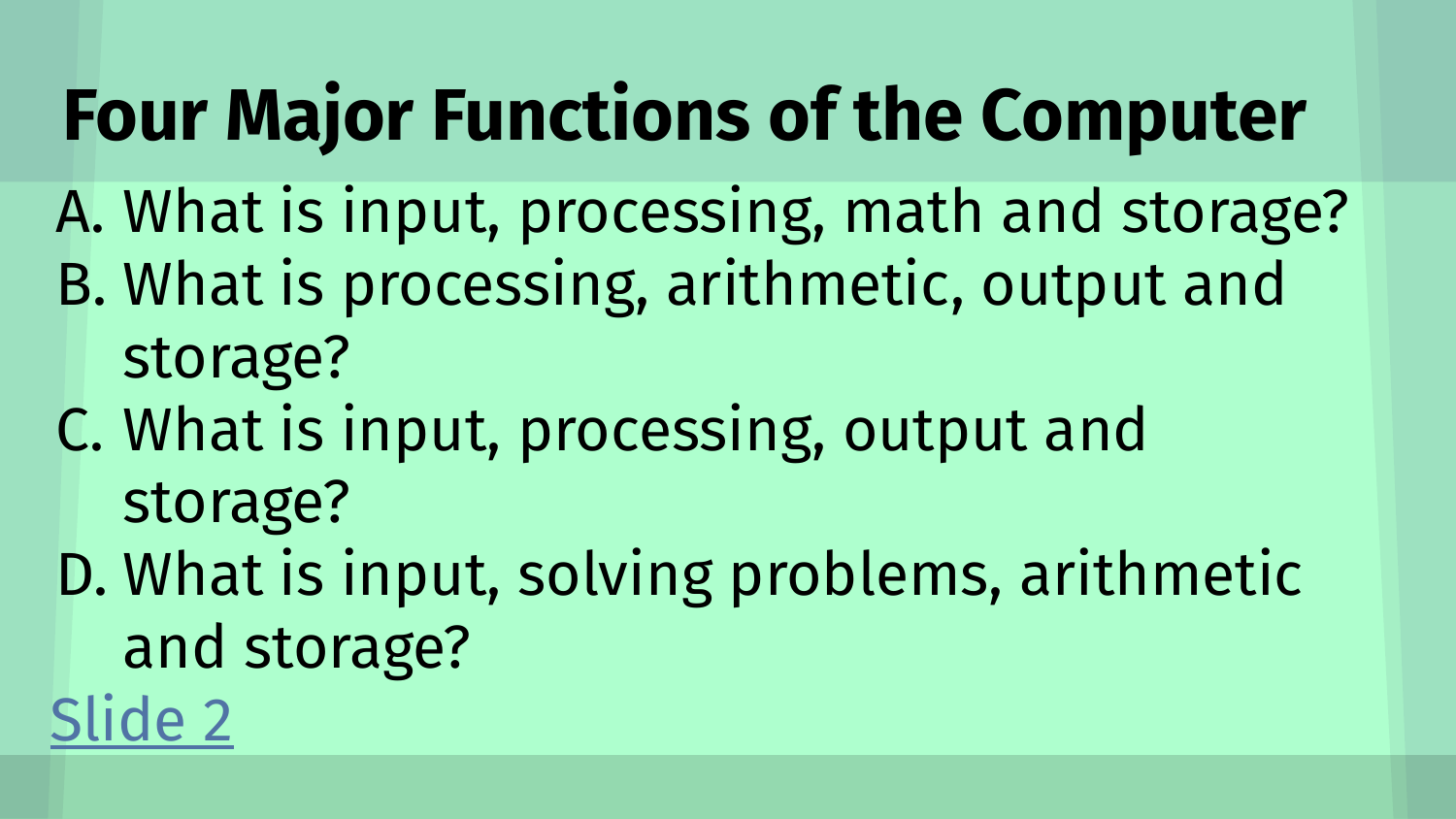

# Four Major Functions of the Computer
What is input, processing, math and storage?
What is processing, arithmetic, output and storage?
What is input, processing, output and storage?
What is input, solving problems, arithmetic and storage?
Slide 2